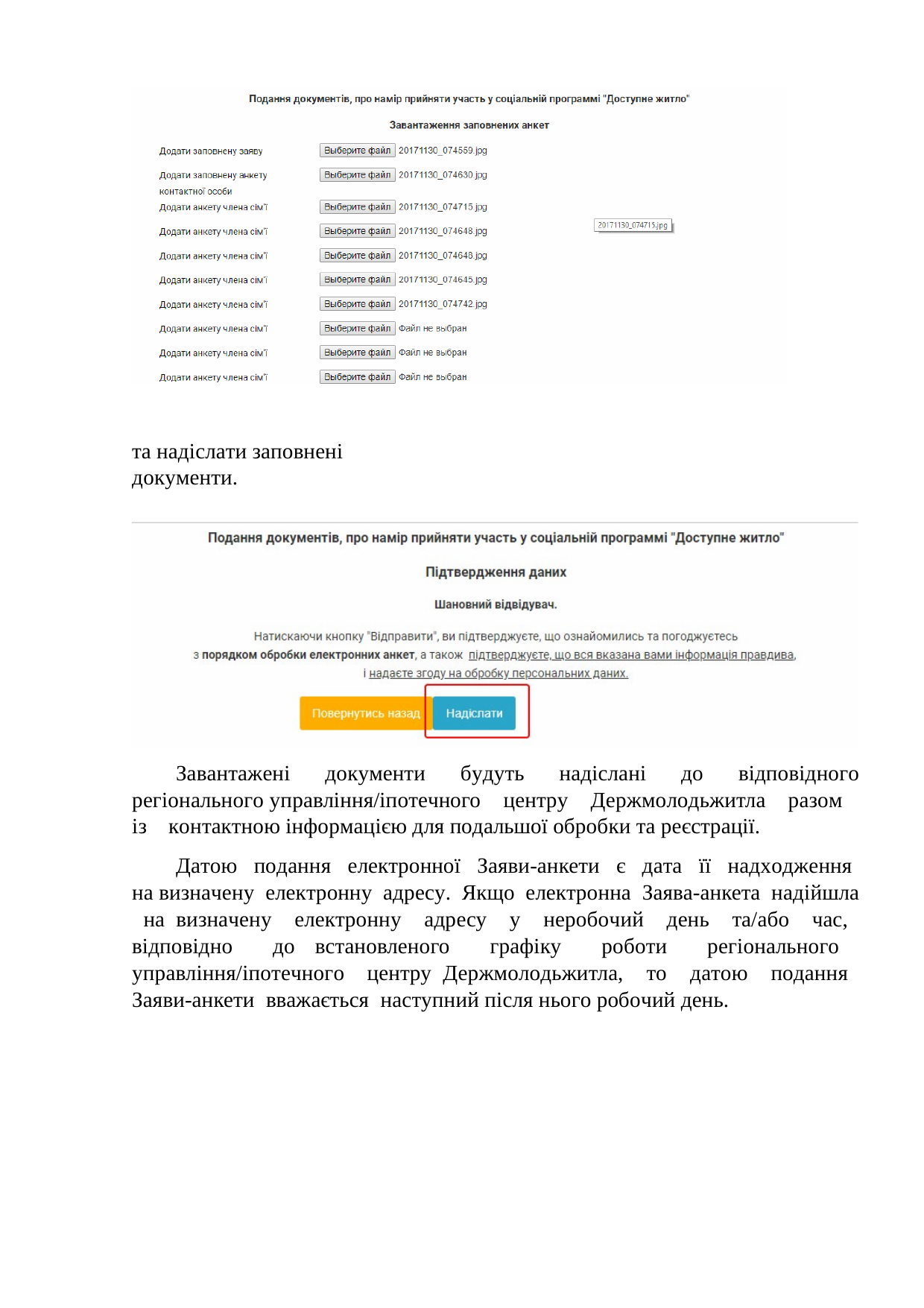

та надіслати заповнені документи.

Завантажені документи будуть надіслані до відповідного регіонального управління/іпотечного    центру    Держмолодьжитла    разом    із    контактною інформацією для подальшої обробки та реєстрації.
Датою  подання  електронної  Заяви-анкети  є  дата  її  надходження  на визначену  електронну  адресу.  Якщо  електронна  Заява-анкета  надійшла  на визначену  електронну  адресу  у  неробочий  день  та/або  час,  відповідно  до встановленого  графіку  роботи  регіонального  управління/іпотечного  центру Держмолодьжитла,  то  датою  подання  Заяви-анкети  вважається  наступний після нього робочий день.